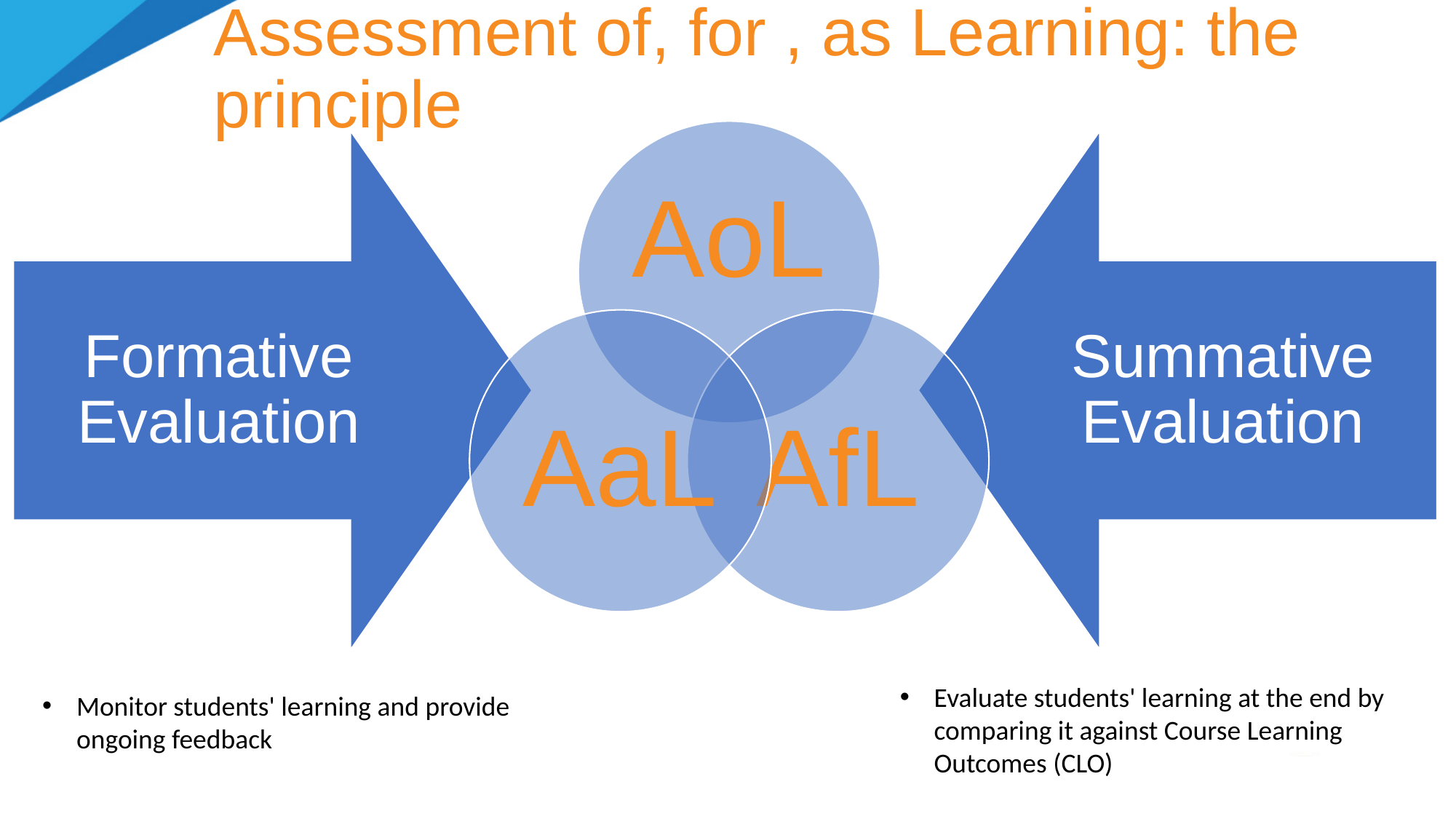

# Assessment of, for , as Learning: the principle
AoL
AfL
AaL
Formative
Evaluation
Summative Evaluation
Evaluate students' learning at the end by comparing it against Course Learning Outcomes (CLO)
Monitor students' learning and provide ongoing feedback